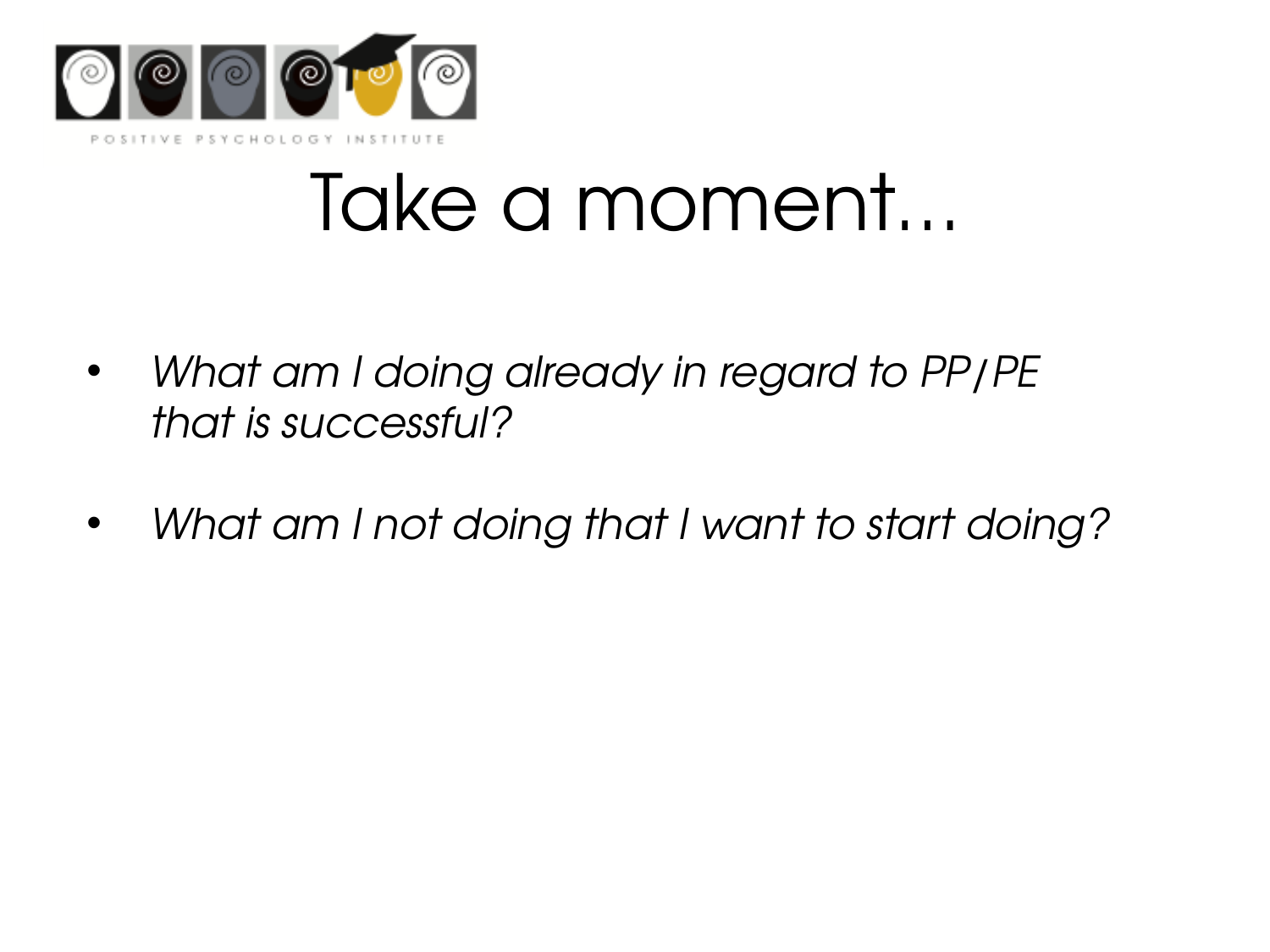

# Take a moment…
What am I doing already in regard to PP/PE that is successful?

What am I not doing that I want to start doing?